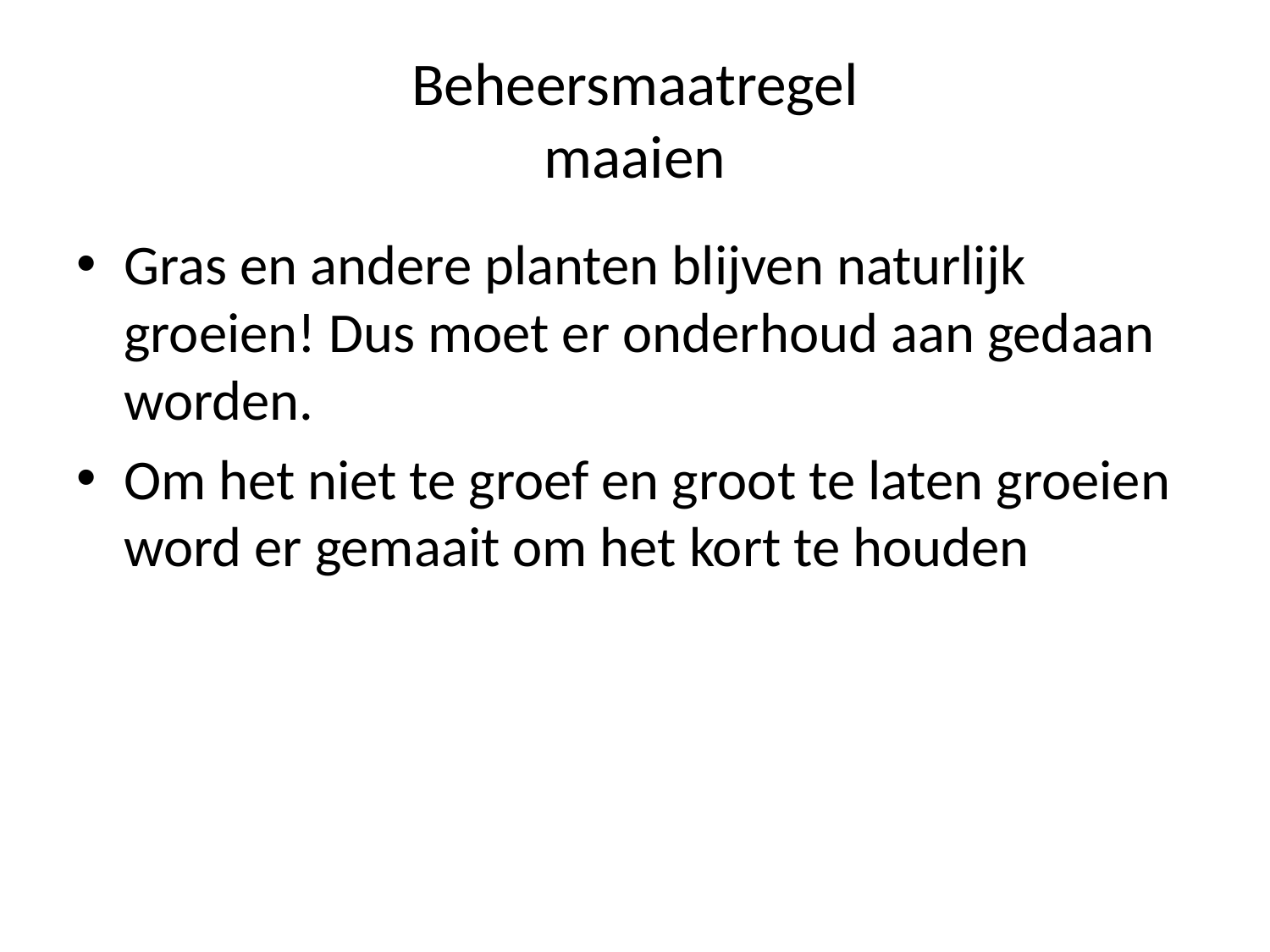

# Beheersmaatregel maaien
Gras en andere planten blijven naturlijk groeien! Dus moet er onderhoud aan gedaan worden.
Om het niet te groef en groot te laten groeien word er gemaait om het kort te houden